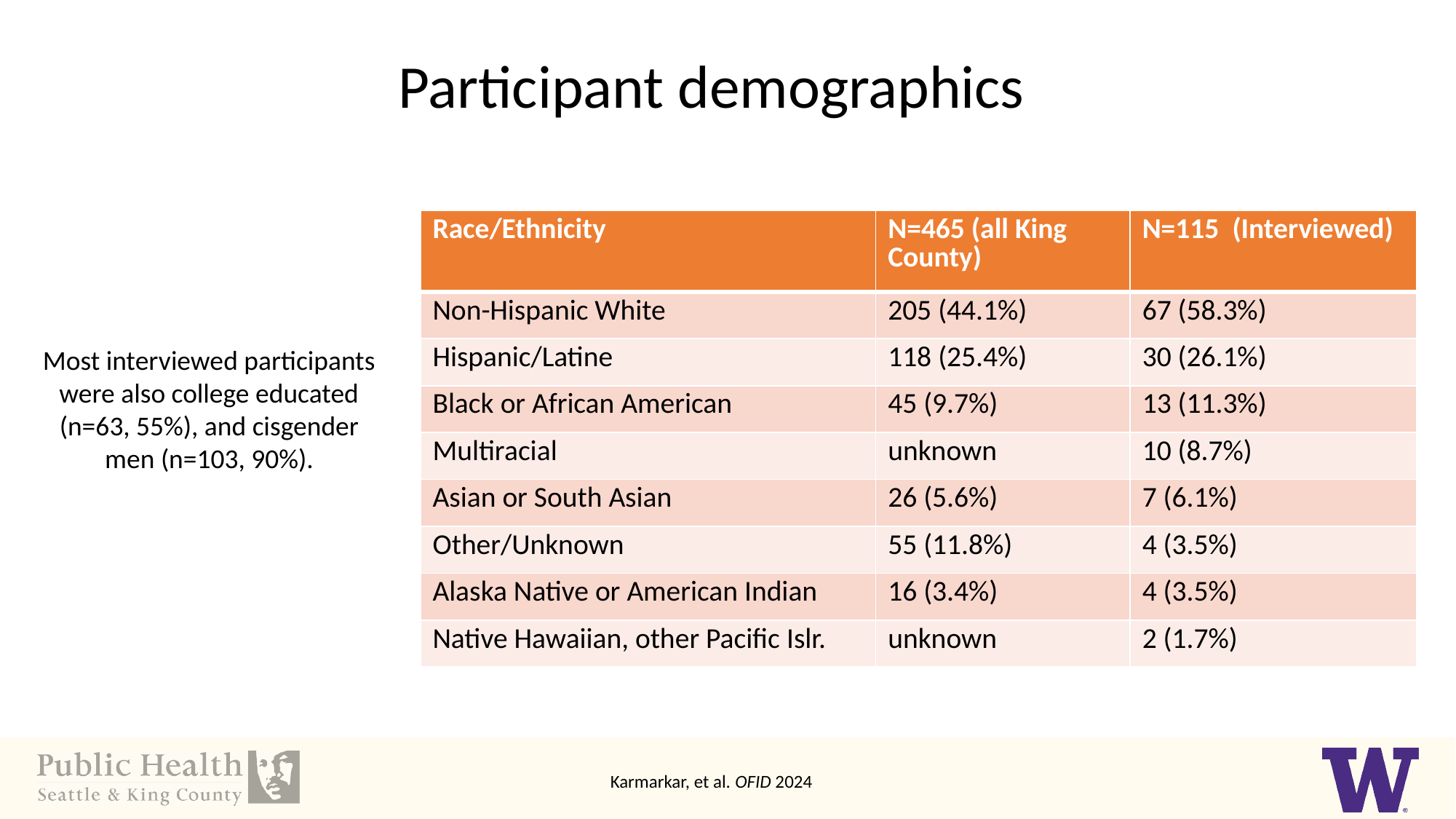

Participant demographics
| Race/Ethnicity | N=465 (all King County) | N=115  (Interviewed) |
| --- | --- | --- |
| Non-Hispanic White | 205 (44.1%) | 67 (58.3%) |
| Hispanic/Latine | 118 (25.4%) | 30 (26.1%) |
| Black or African American | 45 (9.7%) | 13 (11.3%) |
| Multiracial | unknown | 10 (8.7%) |
| Asian or South Asian | 26 (5.6%) | 7 (6.1%) |
| Other/Unknown | 55 (11.8%) | 4 (3.5%) |
| Alaska Native or American Indian | 16 (3.4%) | 4 (3.5%) |
| Native Hawaiian, other Pacific Islr. | unknown | 2 (1.7%) |
Most interviewed participants were also college educated (n=63, 55%), and cisgender men (n=103, 90%).
Karmarkar, et al. OFID 2024